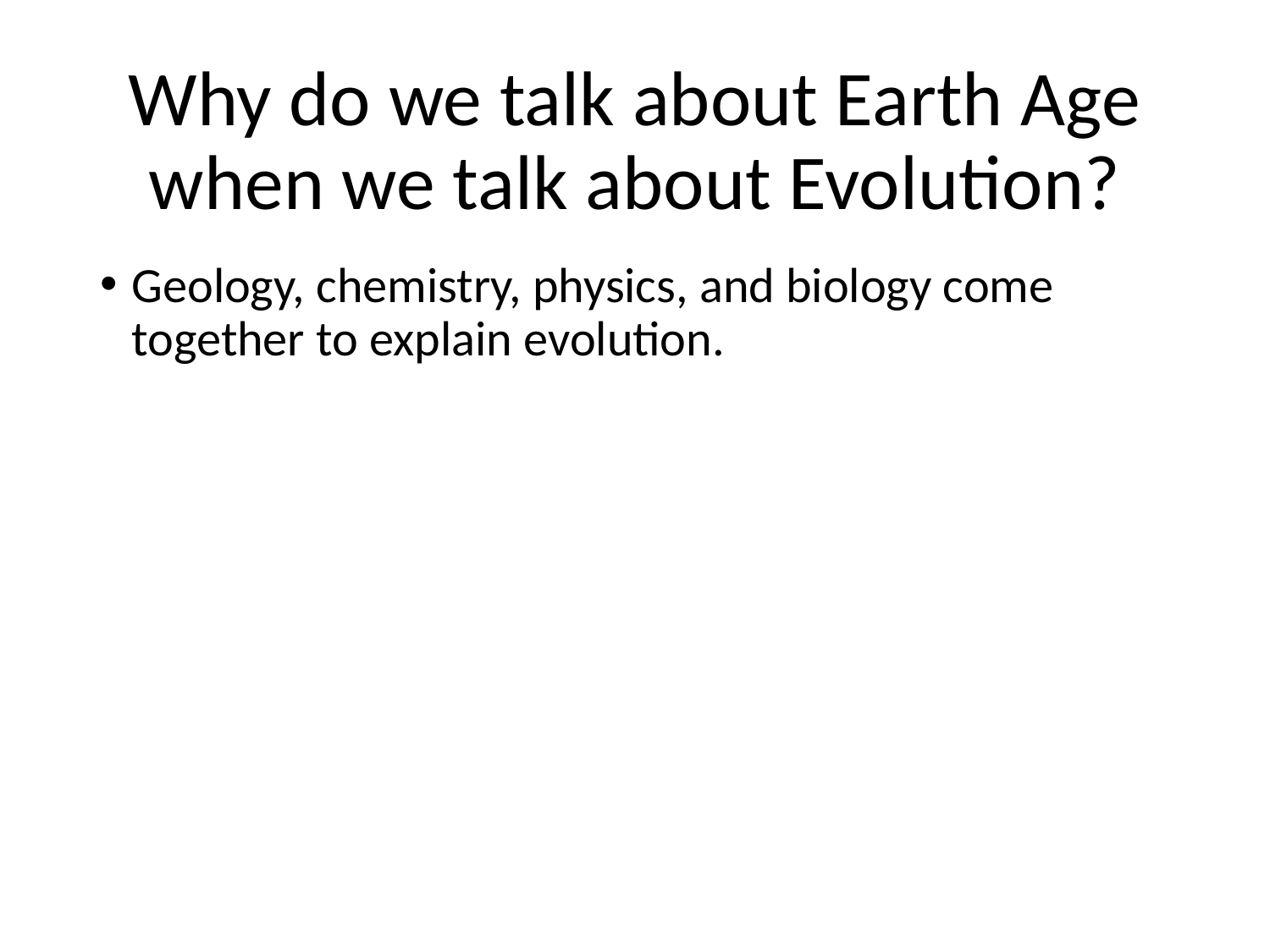

# Why do we talk about Earth Age when we talk about Evolution?
Geology, chemistry, physics, and biology come together to explain evolution.